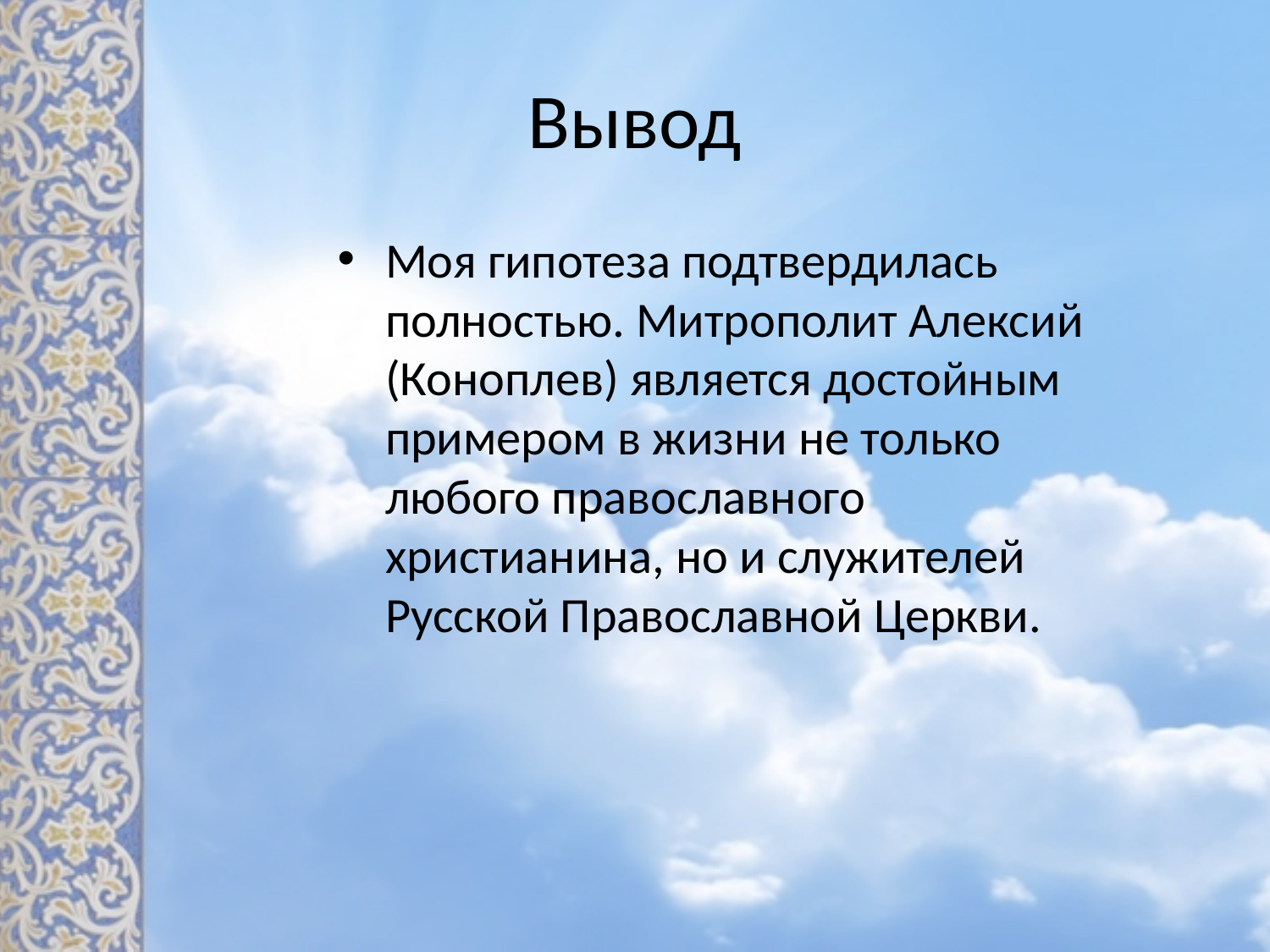

# Вывод
Моя гипотеза подтвердилась полностью. Митрополит Алексий (Коноплев) является достойным примером в жизни не только любого православного христианина, но и служителей Русской Православной Церкви.